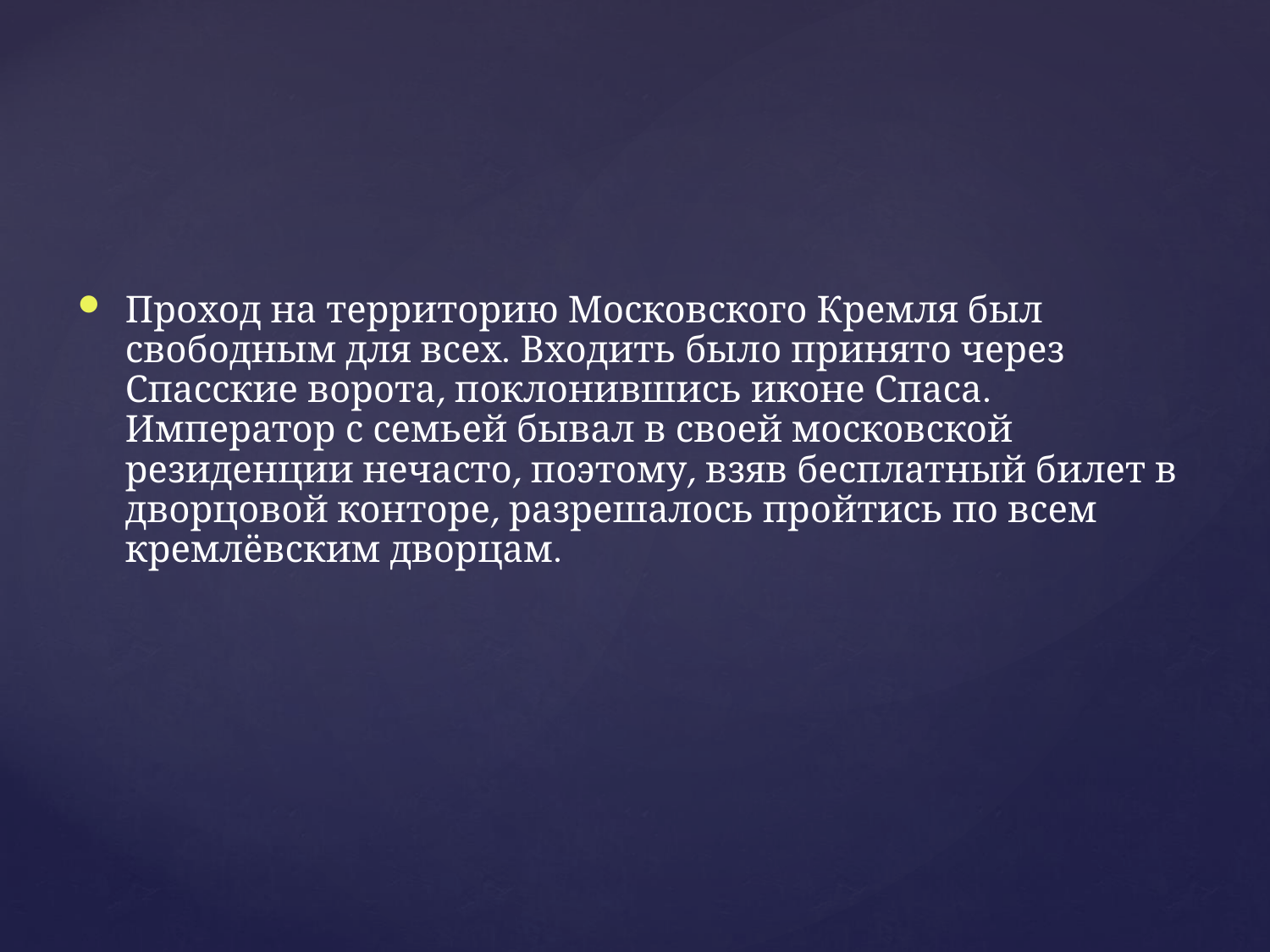

Проход на территорию Московского Кремля был свободным для всех. Входить было принято через Спасские ворота, поклонившись иконе Спаса. Император с семьей бывал в своей московской резиденции нечасто, поэтому, взяв бесплатный билет в дворцовой конторе, разрешалось пройтись по всем кремлёвским дворцам.